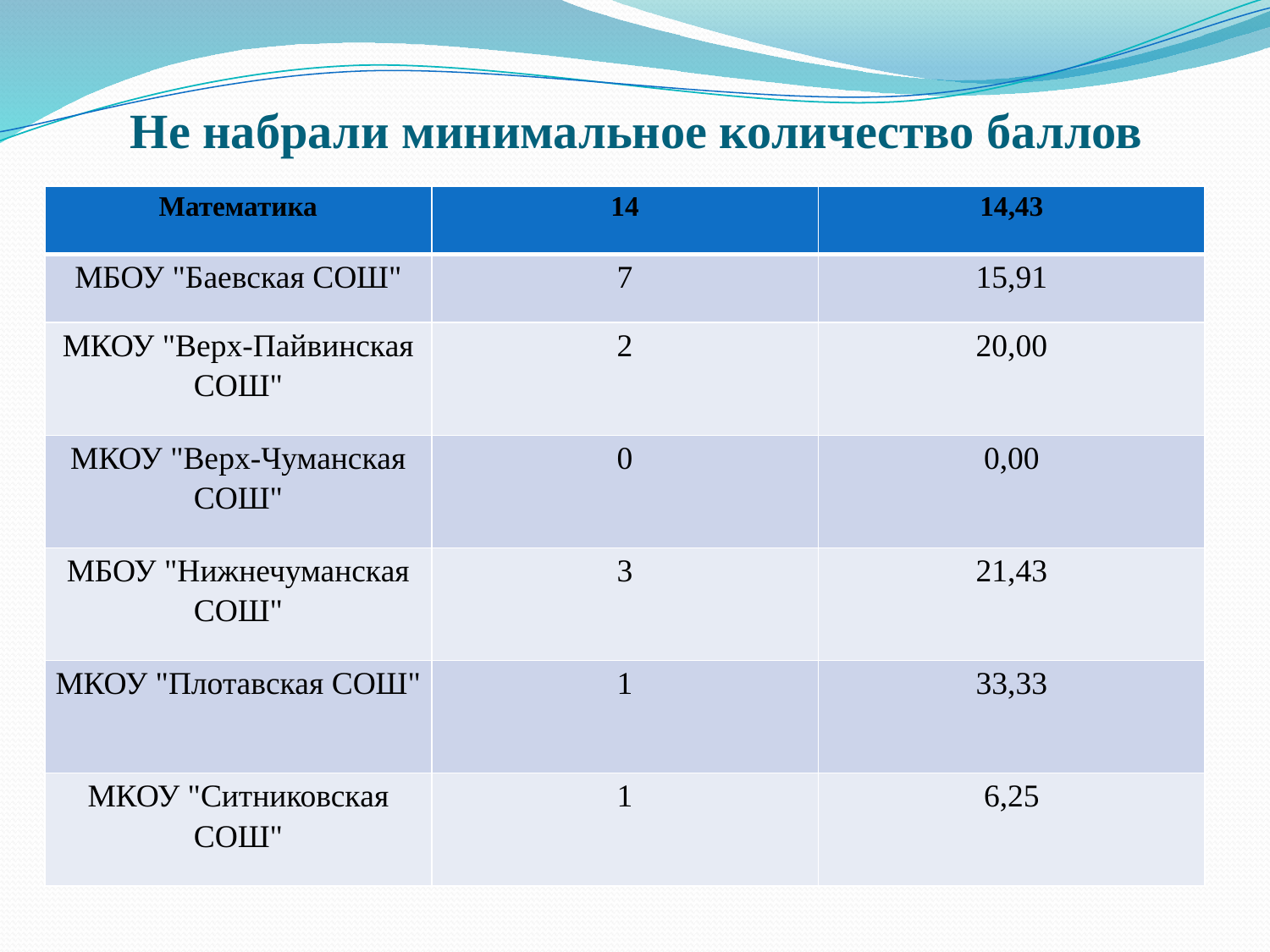

# Не набрали минимальное количество баллов
| Математика | 14 | 14,43 |
| --- | --- | --- |
| МБОУ "Баевская СОШ" | 7 | 15,91 |
| МКОУ "Верх-Пайвинская СОШ" | 2 | 20,00 |
| МКОУ "Верх-Чуманская СОШ" | 0 | 0,00 |
| МБОУ "Нижнечуманская СОШ" | 3 | 21,43 |
| МКОУ "Плотавская СОШ" | 1 | 33,33 |
| МКОУ "Ситниковская СОШ" | 1 | 6,25 |